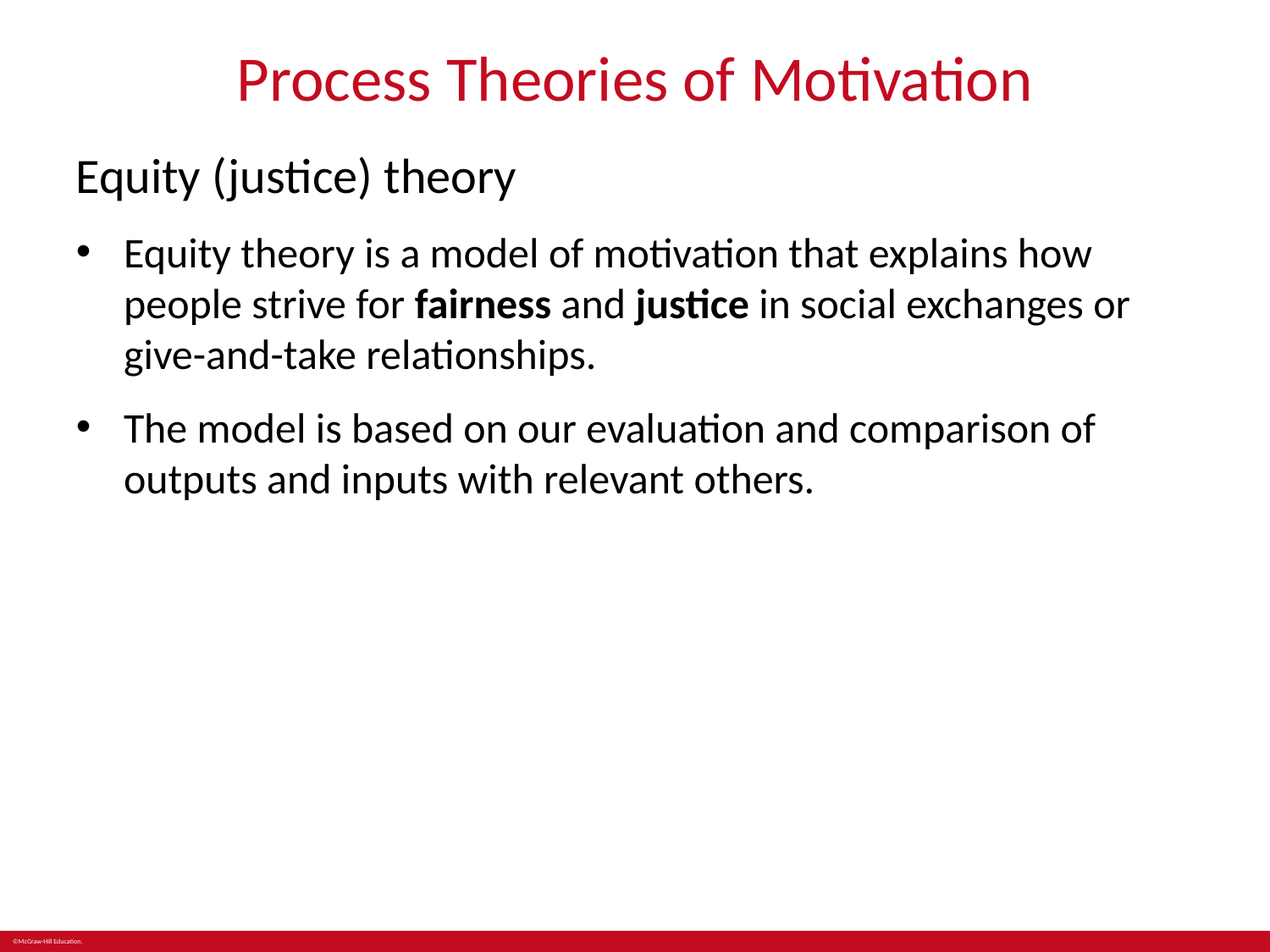

# Process Theories of Motivation
Equity (justice) theory
Equity theory is a model of motivation that explains how people strive for fairness and justice in social exchanges or give-and-take relationships.
The model is based on our evaluation and comparison of outputs and inputs with relevant others.